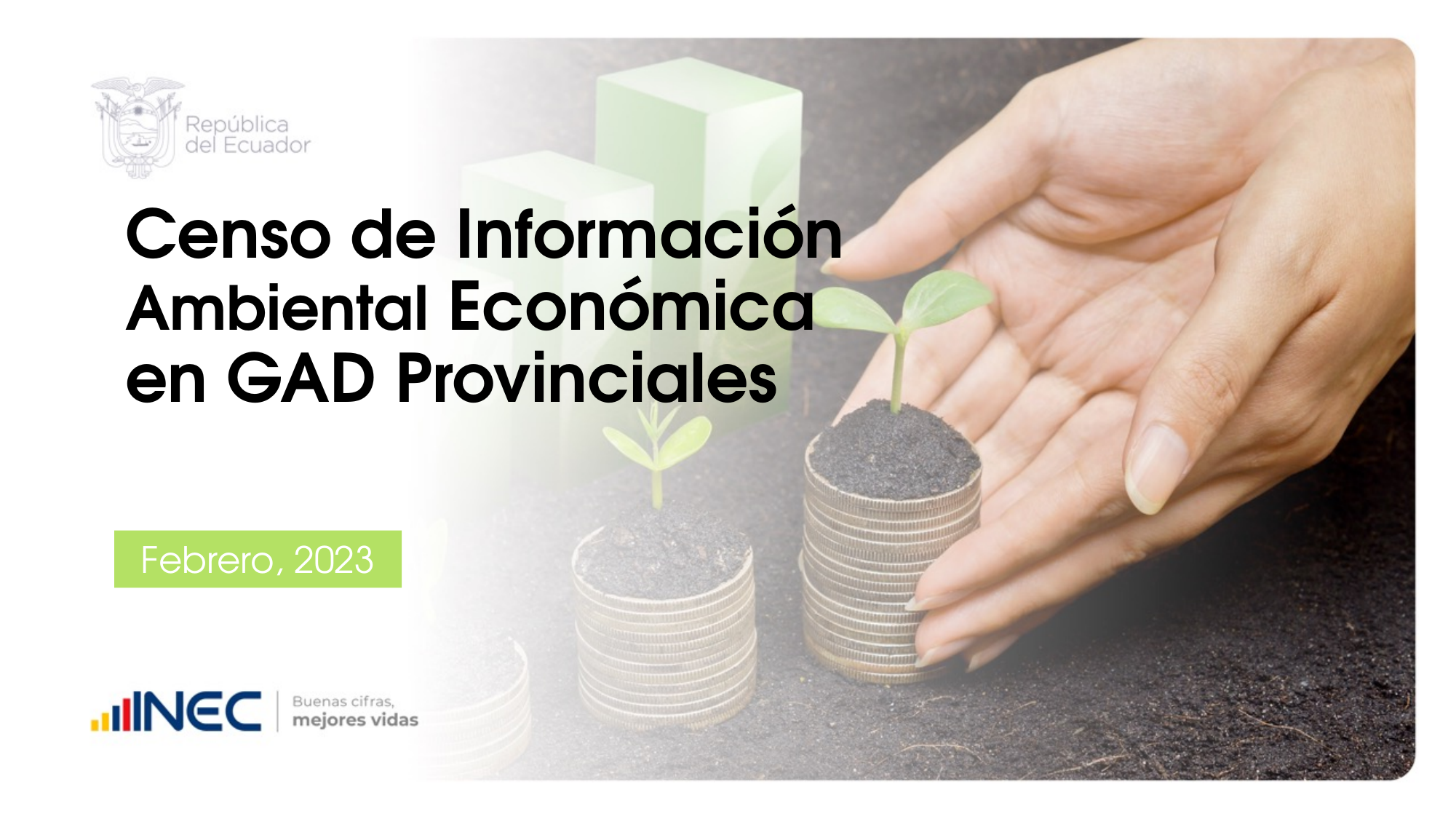

# Censo de Información Ambiental Económica en GAD Provinciales

Febrero, 2023